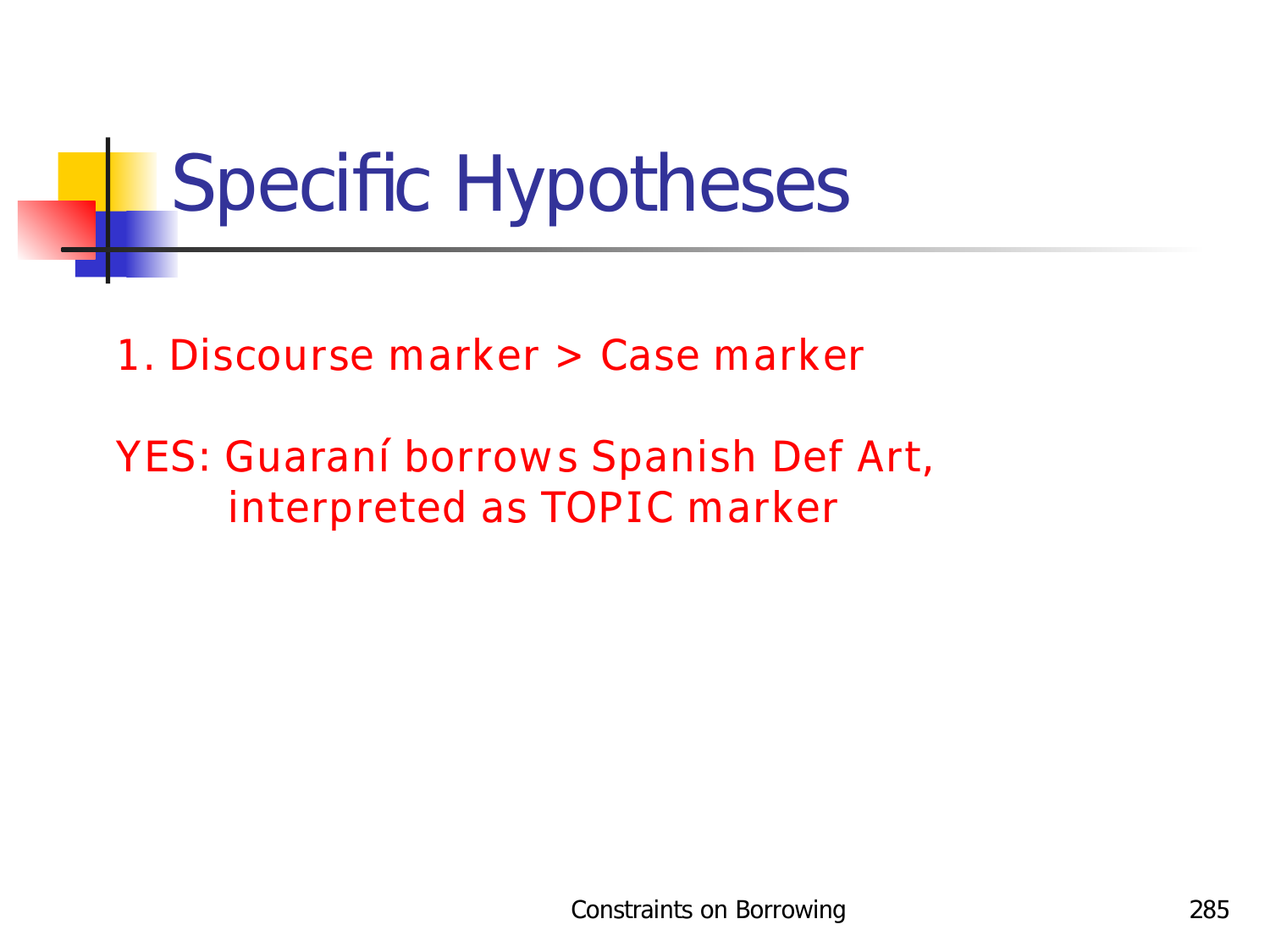

# Specific Hypotheses
1. Discourse marker > Case marker

YES: Guaraní borrows Spanish Def Art,
         interpreted as TOPIC marker
Constraints on Borrowing
285